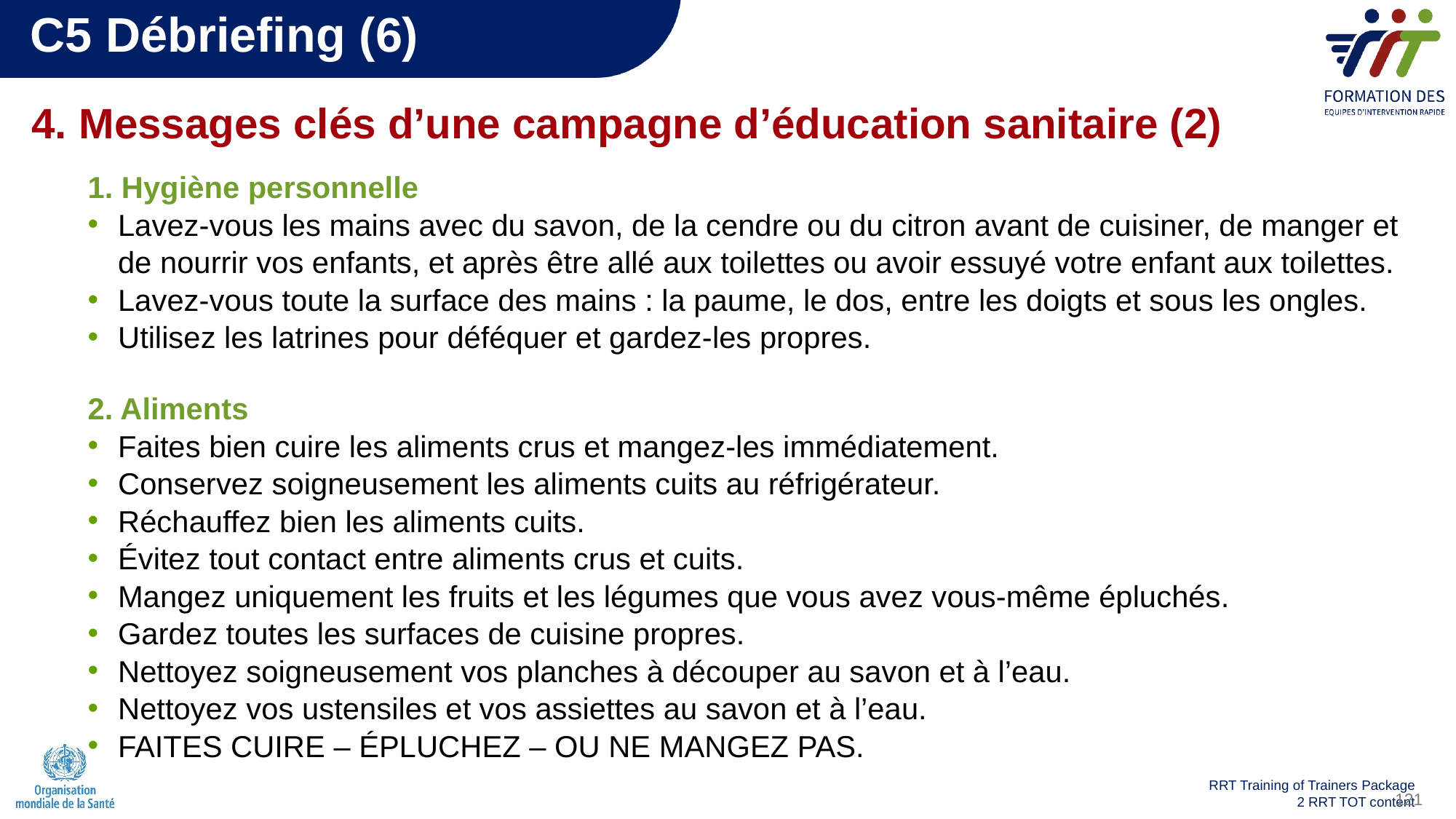

# C5 Débriefing (6)
4. Messages clés d’une campagne d’éducation sanitaire (2)
1. Hygiène personnelle
Lavez-vous les mains avec du savon, de la cendre ou du citron avant de cuisiner, de manger et de nourrir vos enfants, et après être allé aux toilettes ou avoir essuyé votre enfant aux toilettes.
Lavez-vous toute la surface des mains : la paume, le dos, entre les doigts et sous les ongles.
Utilisez les latrines pour déféquer et gardez-les propres.

2. Aliments
Faites bien cuire les aliments crus et mangez-les immédiatement.
Conservez soigneusement les aliments cuits au réfrigérateur.
Réchauffez bien les aliments cuits.
Évitez tout contact entre aliments crus et cuits.
Mangez uniquement les fruits et les légumes que vous avez vous-même épluchés.
Gardez toutes les surfaces de cuisine propres.
Nettoyez soigneusement vos planches à découper au savon et à l’eau.
Nettoyez vos ustensiles et vos assiettes au savon et à l’eau.
FAITES CUIRE – ÉPLUCHEZ – OU NE MANGEZ PAS.